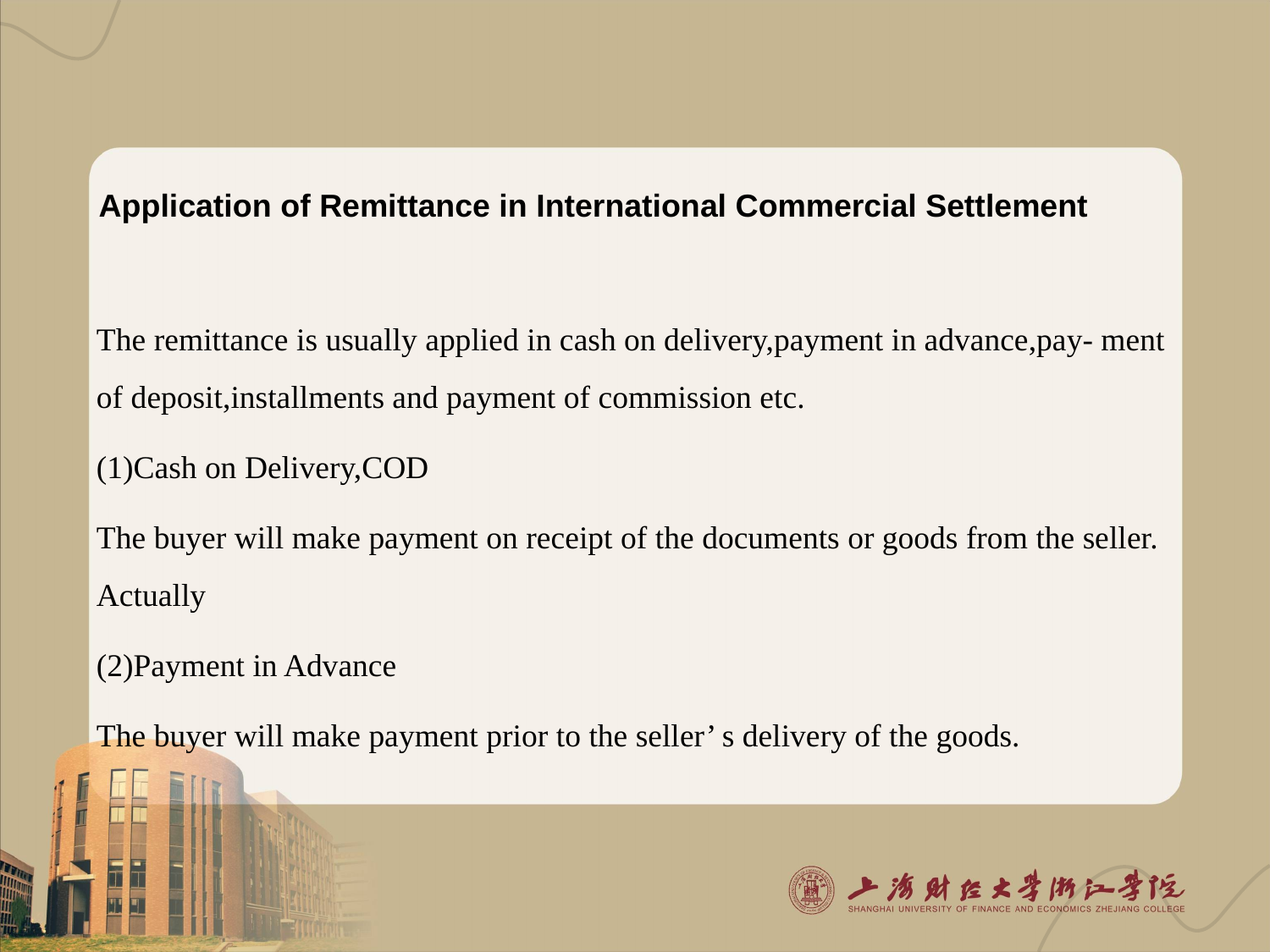

# Application of Remittance in International Commercial Settlement
The remittance is usually applied in cash on delivery,payment in advance,pay- ment of deposit,installments and payment of commission etc.
(1)Cash on Delivery,COD
The buyer will make payment on receipt of the documents or goods from the seller.  Actually
(2)Payment in Advance
The buyer will make payment prior to the seller’ s delivery of the goods.